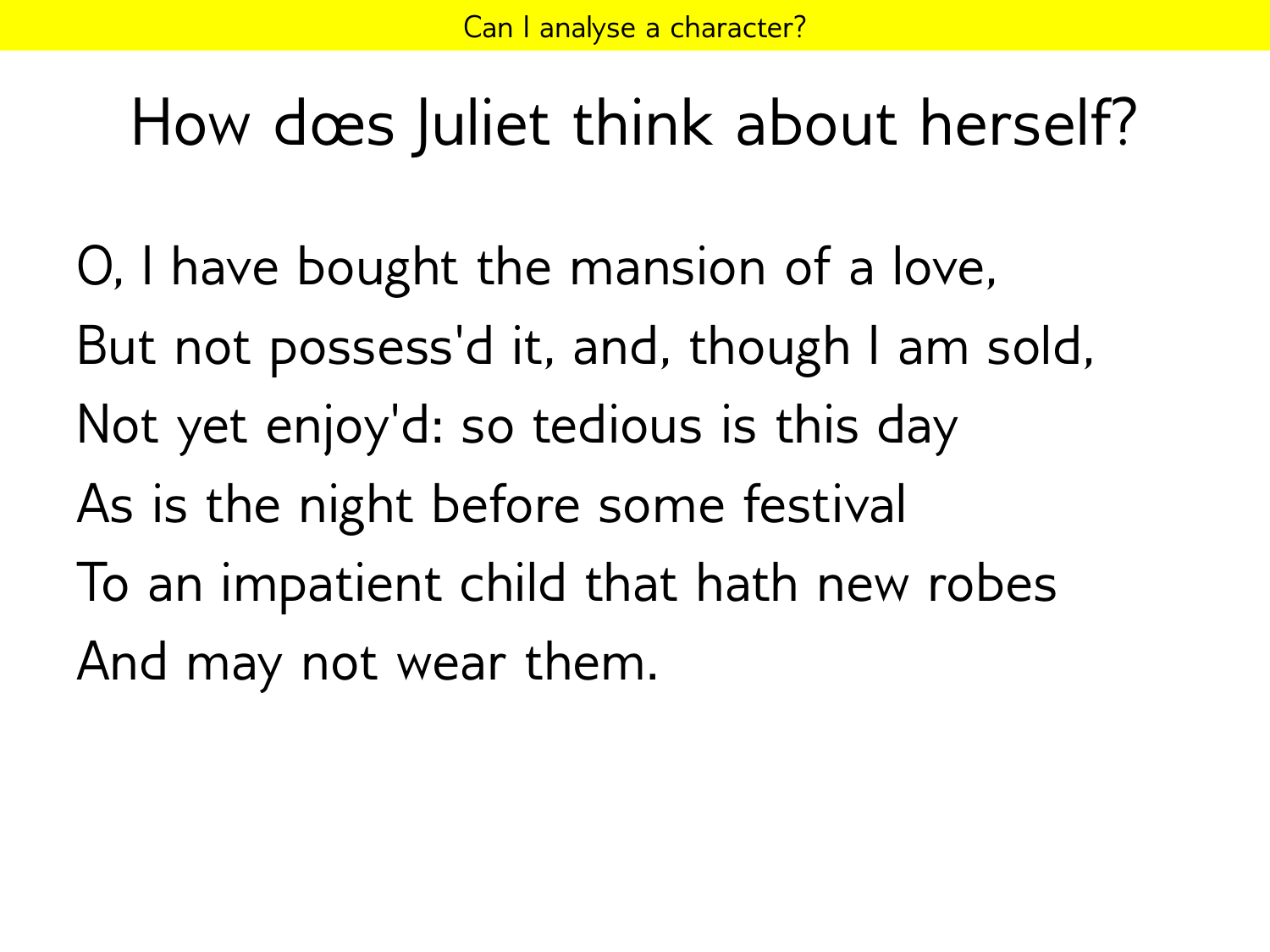

Can I analyse a character?
# How does Juliet think about herself?
O, I have bought the mansion of a love,
But not possess'd it, and, though I am sold,
Not yet enjoy'd: so tedious is this day
As is the night before some festival
To an impatient child that hath new robes
And may not wear them.